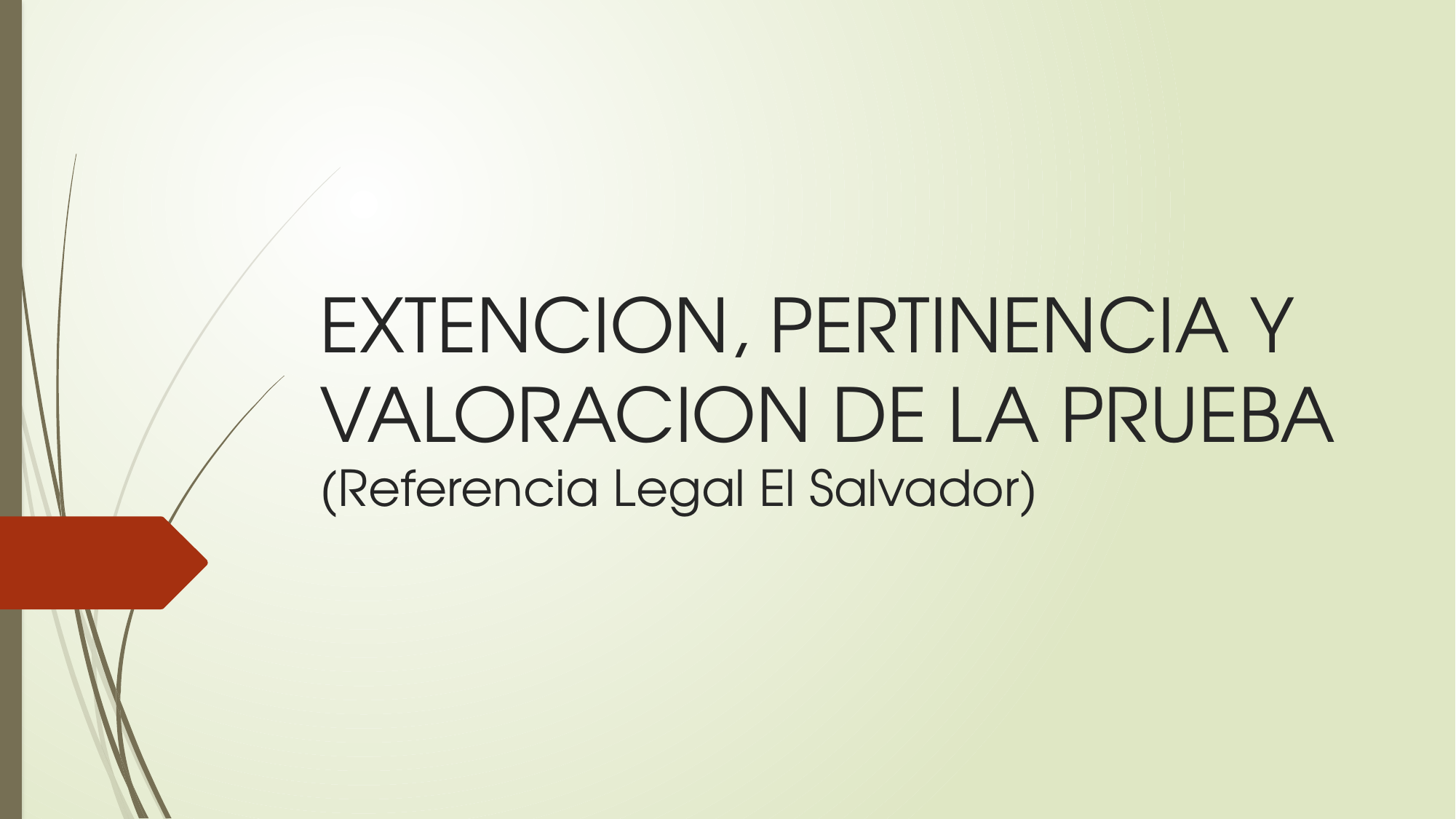

# EXTENCION, PERTINENCIA Y VALORACION DE LA PRUEBA (Referencia Legal El Salvador)